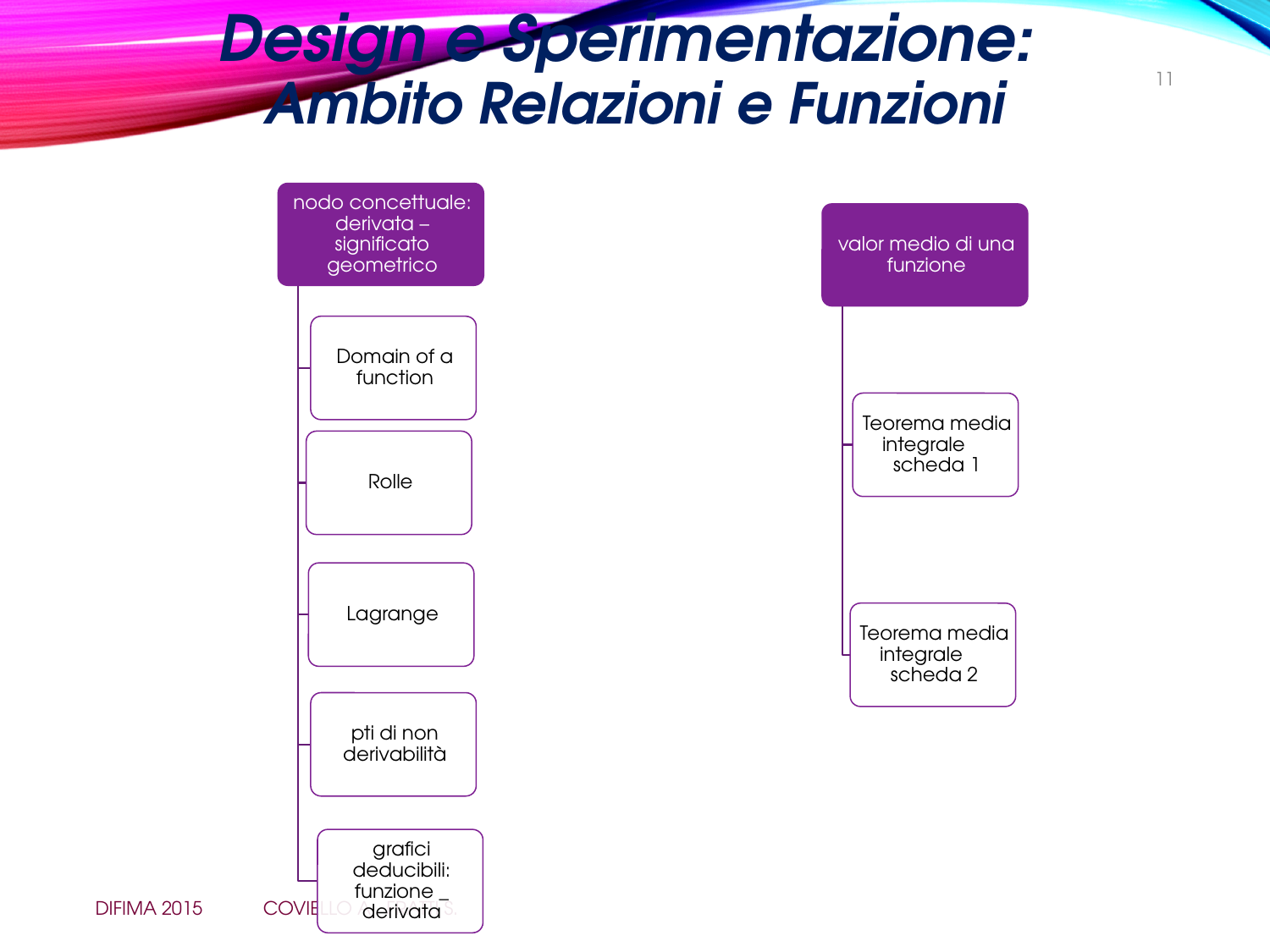

# Design e Sperimentazione: Ambito Relazioni e Funzioni
11
nodo concettuale: derivata – significato geometrico
Domain of a function
Rolle
Lagrange
pti di non derivabilità
grafici deducibili: funzione _ derivata
valor medio di una funzione
Teorema media integrale      scheda 1
Teorema media integrale      scheda 2
DIFIMA 2015            COVIELLO A.  FRATTI S.